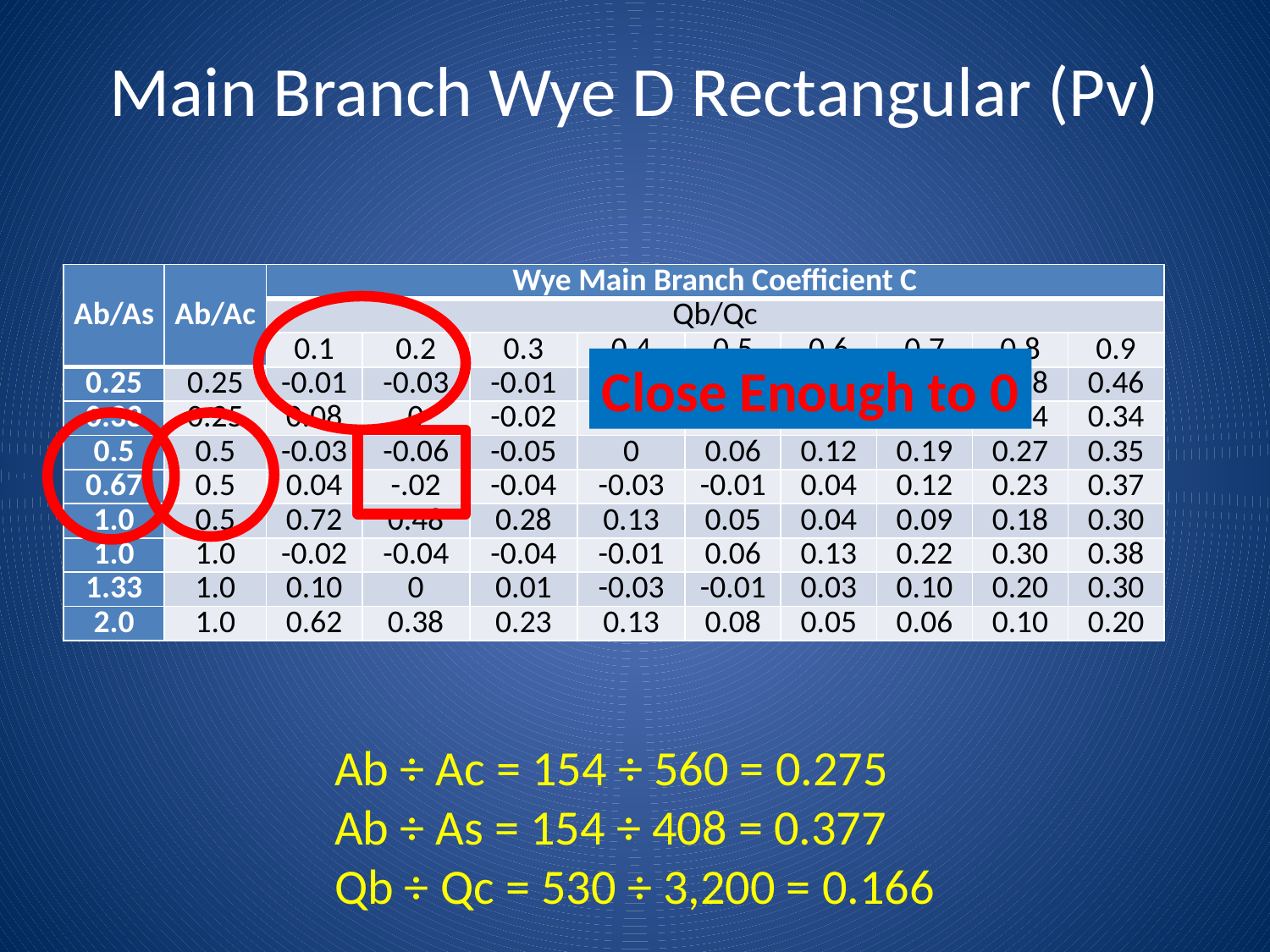

# Main Branch Wye D Rectangular (Pv)
| Ab/As | Ab/Ac | Wye Main Branch Coefficient C |  |  |  |  |  |  |  |  |
| --- | --- | --- | --- | --- | --- | --- | --- | --- | --- | --- |
|  |  | Qb/Qc |  |  |  |  |  |  |  |  |
|  |  | 0.1 | 0.2 | 0.3 | 0.4 | 0.5 | 0.6 | 0.7 | 0.8 | 0.9 |
| 0.25 | 0.25 | -0.01 | -0.03 | -0.01 | 0.05 | 0.13 | 0.21 | 0.29 | 0.38 | 0.46 |
| 0.33 | 0.25 | 0.08 | 0 | -0.02 | -0.01 | 0.02 | 0.08 | 0.16 | 0.24 | 0.34 |
| 0.5 | 0.5 | -0.03 | -0.06 | -0.05 | 0 | 0.06 | 0.12 | 0.19 | 0.27 | 0.35 |
| 0.67 | 0.5 | 0.04 | -.02 | -0.04 | -0.03 | -0.01 | 0.04 | 0.12 | 0.23 | 0.37 |
| 1.0 | 0.5 | 0.72 | 0.48 | 0.28 | 0.13 | 0.05 | 0.04 | 0.09 | 0.18 | 0.30 |
| 1.0 | 1.0 | -0.02 | -0.04 | -0.04 | -0.01 | 0.06 | 0.13 | 0.22 | 0.30 | 0.38 |
| 1.33 | 1.0 | 0.10 | 0 | 0.01 | -0.03 | -0.01 | 0.03 | 0.10 | 0.20 | 0.30 |
| 2.0 | 1.0 | 0.62 | 0.38 | 0.23 | 0.13 | 0.08 | 0.05 | 0.06 | 0.10 | 0.20 |

Close Enough to 0

Ab ÷ Ac = 154 ÷ 560 = 0.275
Ab ÷ As = 154 ÷ 408 = 0.377
Qb ÷ Qc = 530 ÷ 3,200 = 0.166